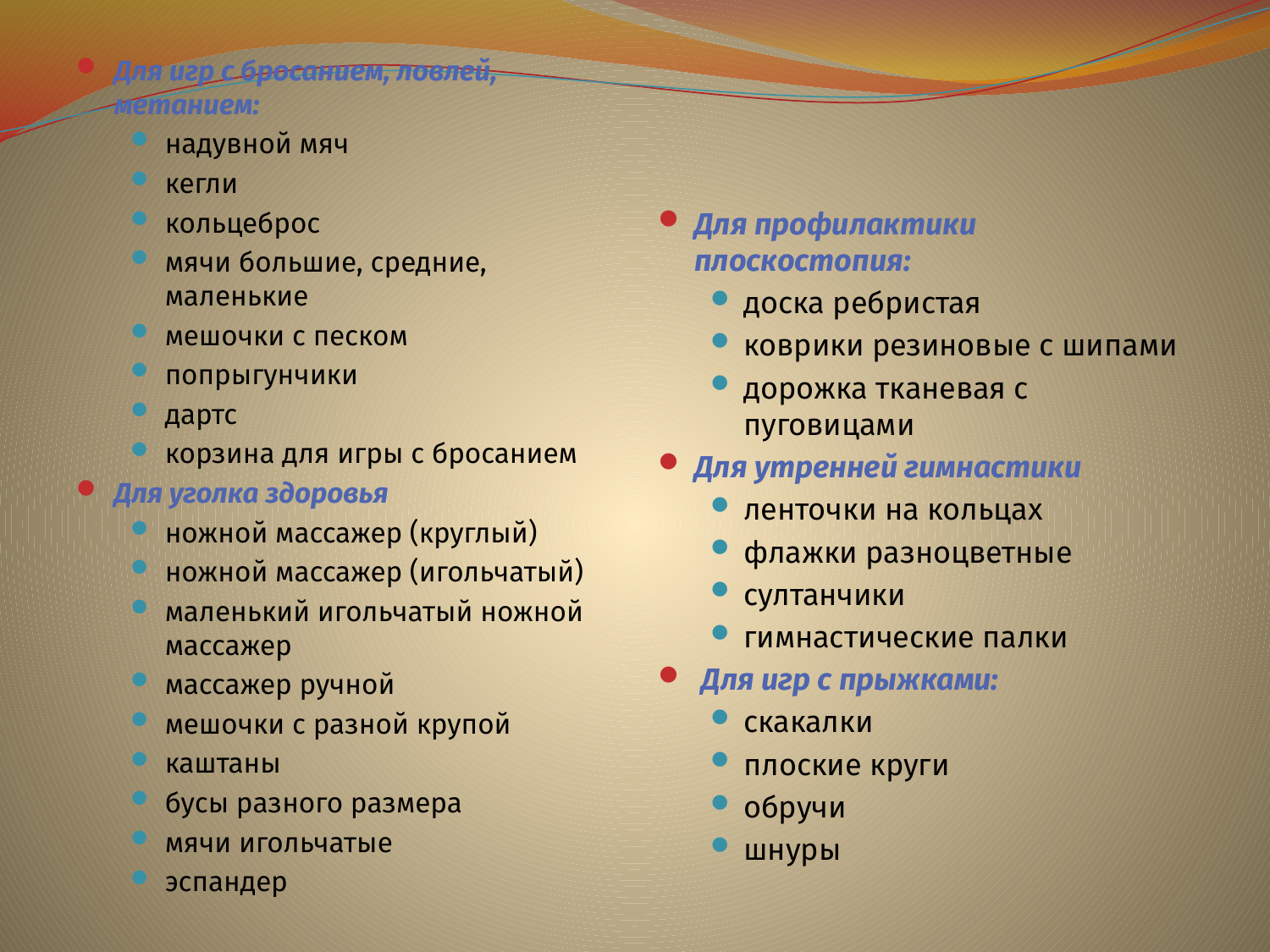

Для игр с бросанием, ловлей, метанием:
надувной мяч
кегли
кольцеброс
мячи большие, средние, маленькие
мешочки с песком
попрыгунчики
дартс
корзина для игры с бросанием
Для уголка здоровья
ножной массажер (круглый)
ножной массажер (игольчатый)
маленький игольчатый ножной  массажер
массажер ручной
мешочки с разной крупой
каштаны
бусы разного размера
мячи игольчатые
эспандер

Для профилактики плоскостопия:
доска ребристая
коврики резиновые с шипами
дорожка тканевая с пуговицами
Для утренней гимнастики
ленточки на кольцах
флажки разноцветные
султанчики
гимнастические палки
 Для игр с прыжками:
скакалки
плоские круги
обручи
шнуры